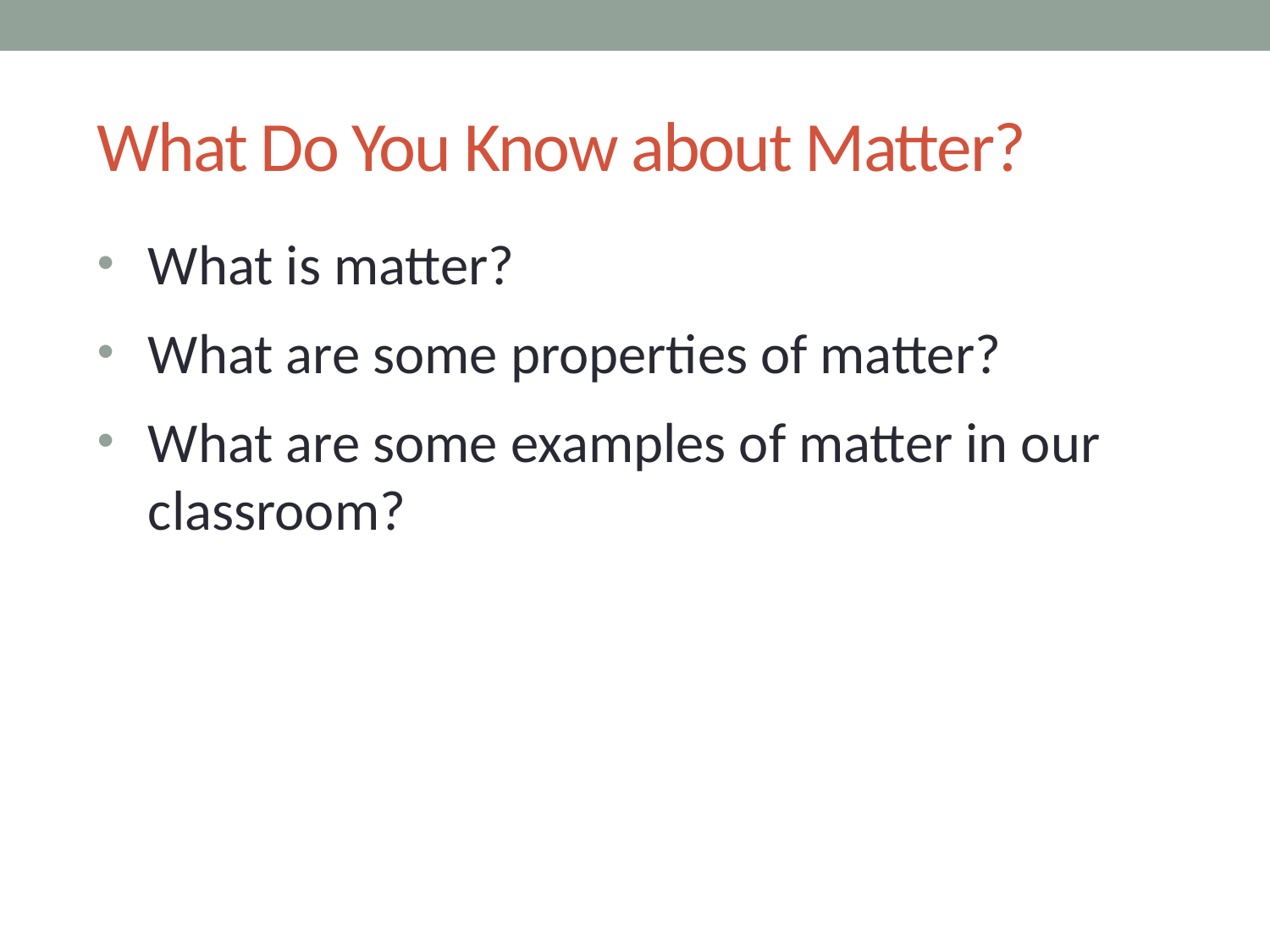

# What Do You Know about Matter?
What is matter?
What are some properties of matter?
What are some examples of matter in our classroom?